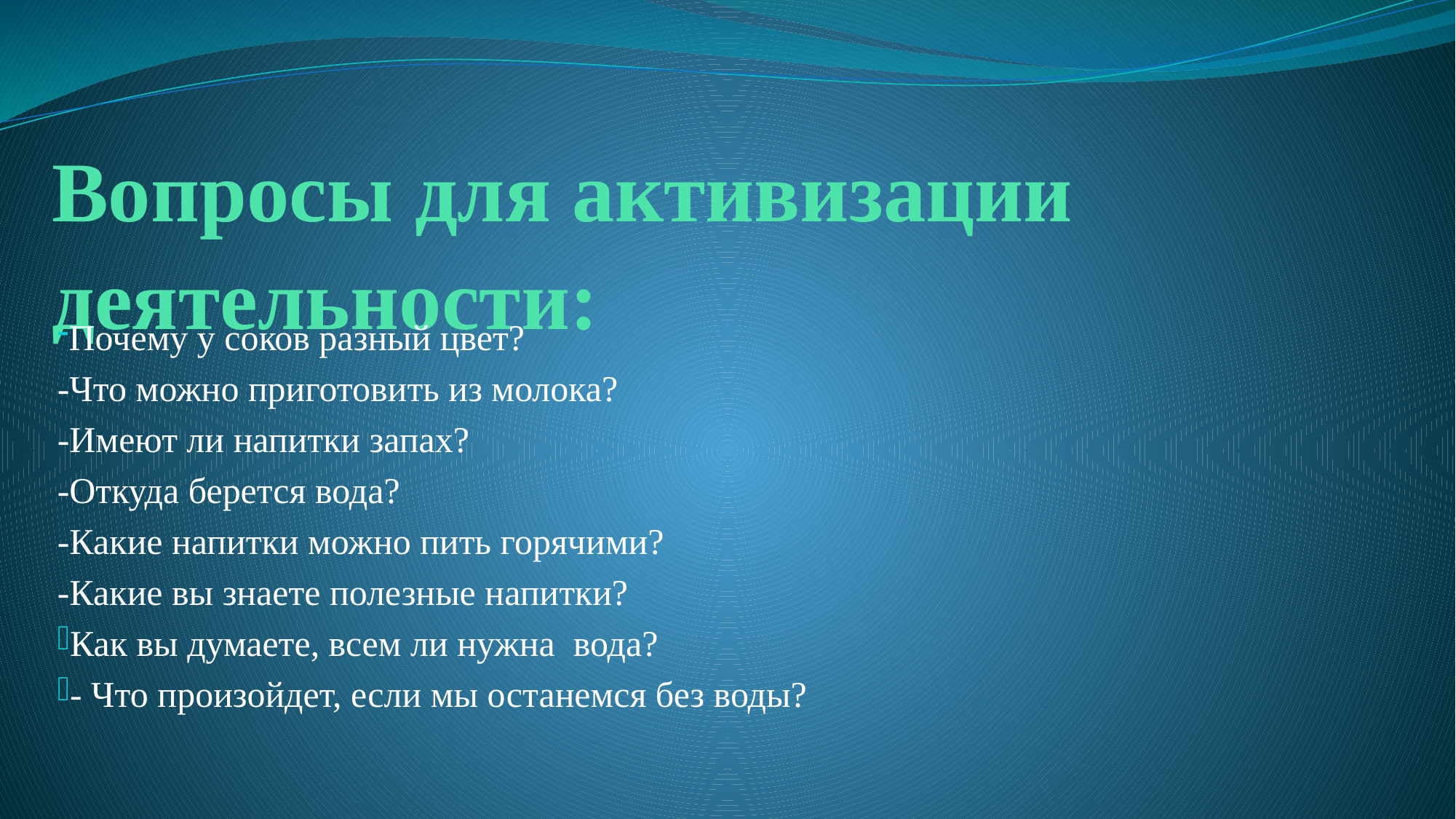

# Вопросы для активизации деятельности:
Почему у соков разный цвет?
-Что можно приготовить из молока?
-Имеют ли напитки запах?
-Откуда берется вода?
-Какие напитки можно пить горячими?
-Какие вы знаете полезные напитки?
Как вы думаете, всем ли нужна  вода?
- Что произойдет, если мы останемся без воды?